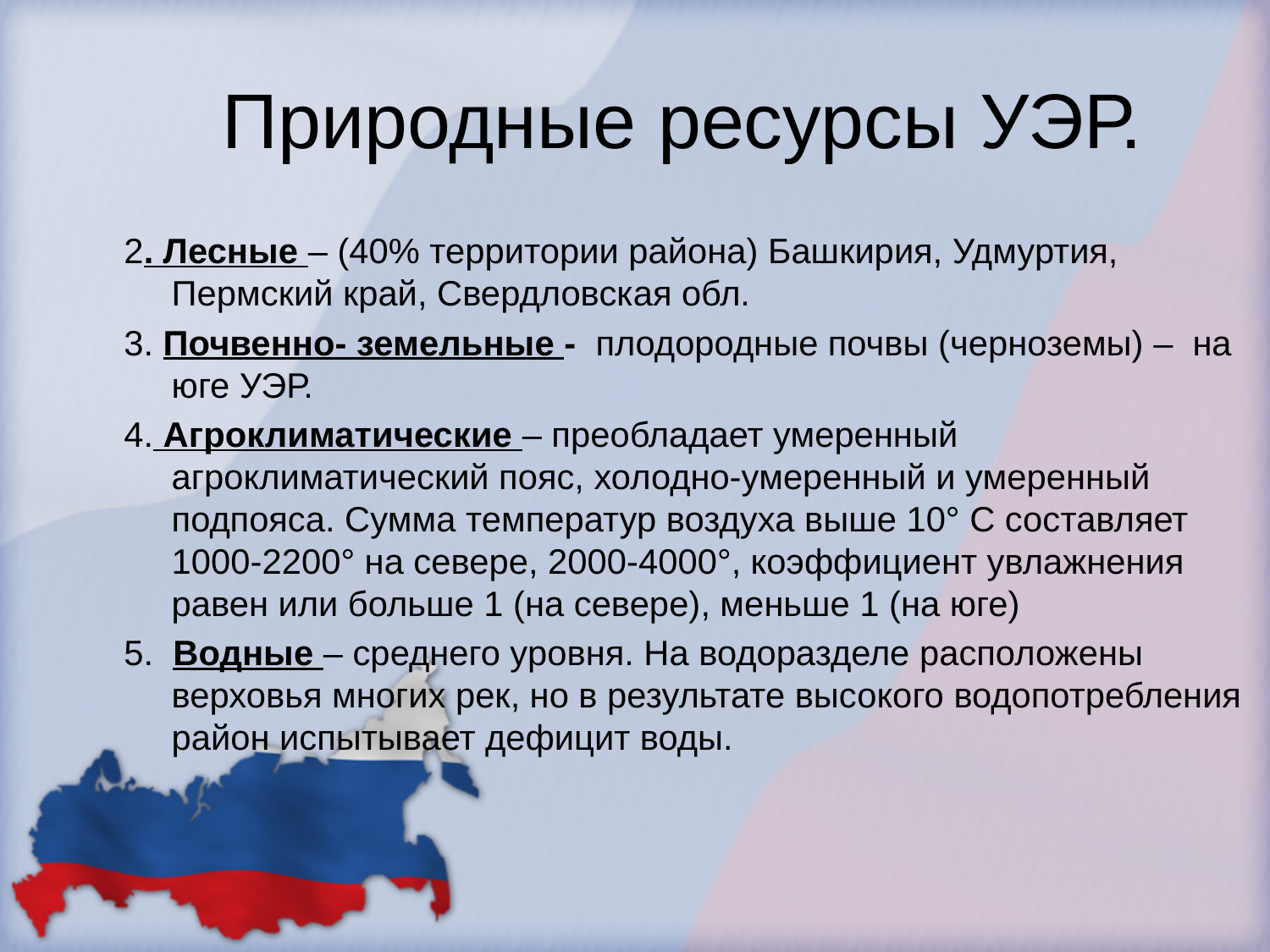

# Природные ресурсы УЭР.
2. Лесные – (40% территории района) Башкирия, Удмуртия, Пермский край, Свердловская обл.
3. Почвенно- земельные -  плодородные почвы (черноземы) –  на юге УЭР.
4. Агроклиматические – преобладает умеренный агроклиматический пояс, холодно-умеренный и умеренный подпояса. Сумма температур воздуха выше 10° С составляет 1000-2200° на севере, 2000-4000°, коэффициент увлажнения равен или больше 1 (на севере), меньше 1 (на юге)
5.  Водные – среднего уровня. На водоразделе расположены верховья многих рек, но в результате высокого водопотребления район испытывает дефицит воды.